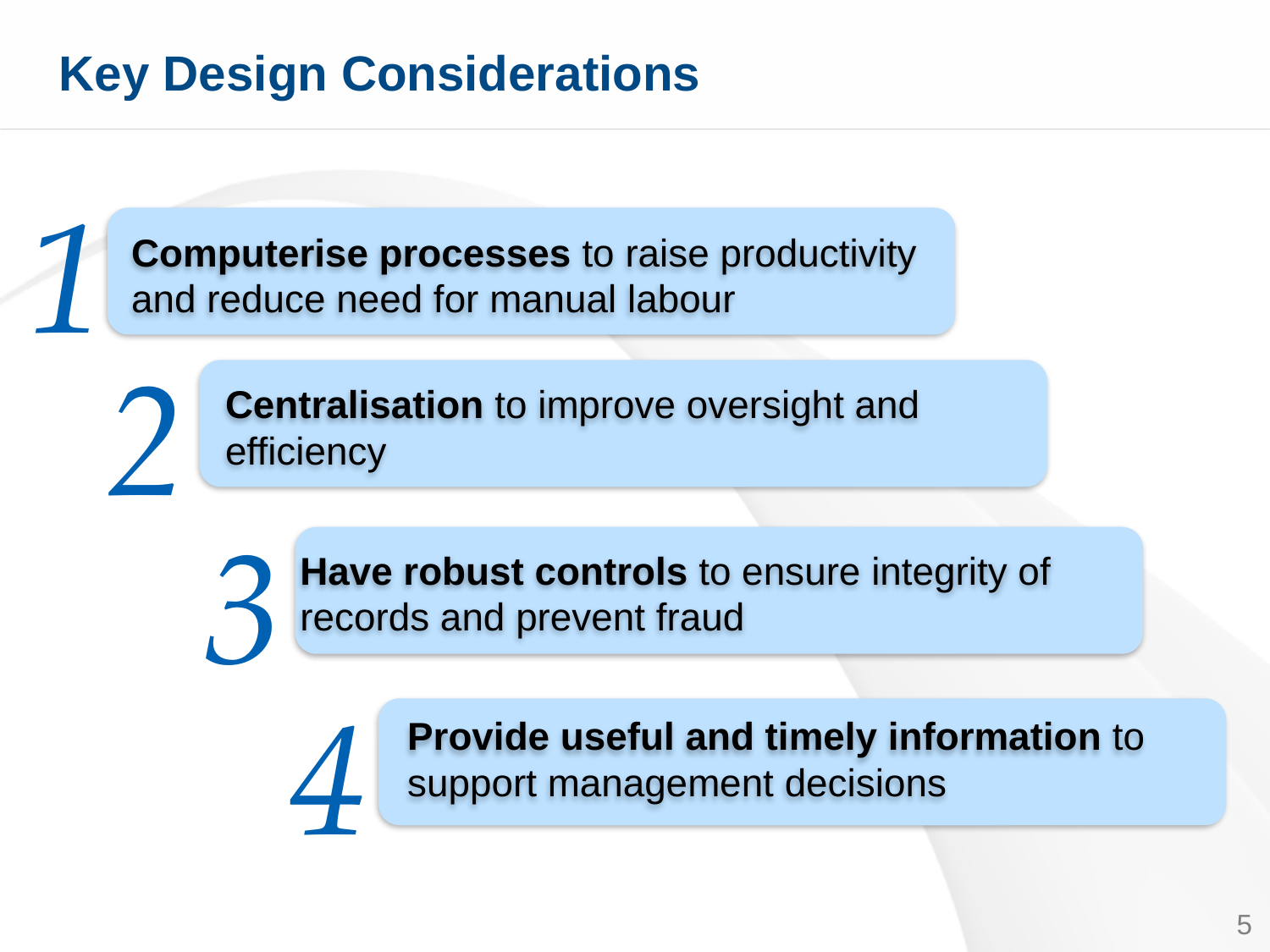

# Key Design Considerations
1

Computerise processes to raise productivity  and reduce need for manual labour
2

Centralisation to improve oversight and efficiency
3

Have robust controls to ensure integrity of records and prevent fraud
4

Provide useful and timely information to support management decisions